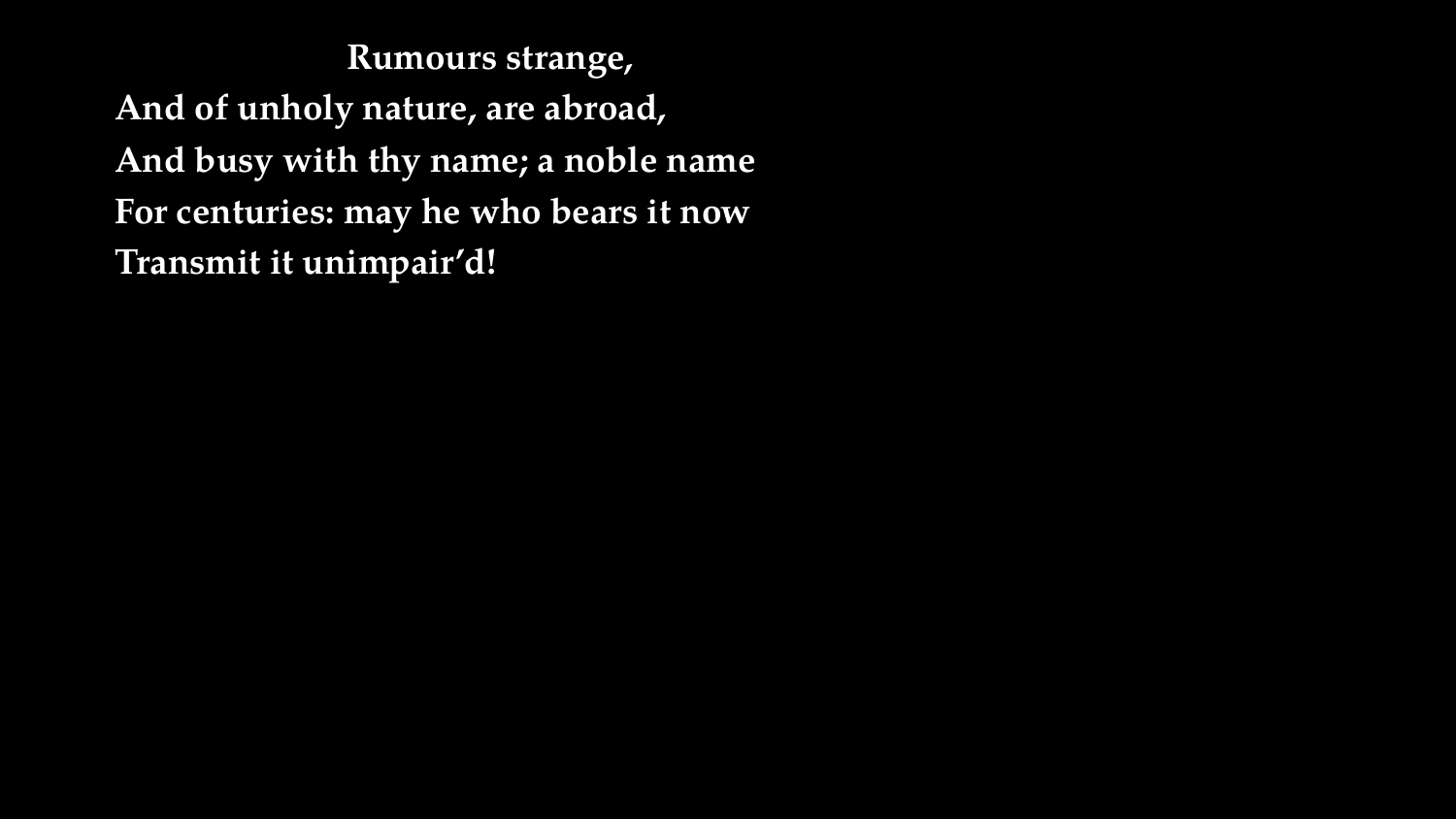

# Rumours strange, And of unholy nature, are abroad, And busy with thy name; a noble name For centuries: may he who bears it now Transmit it unimpair’d!